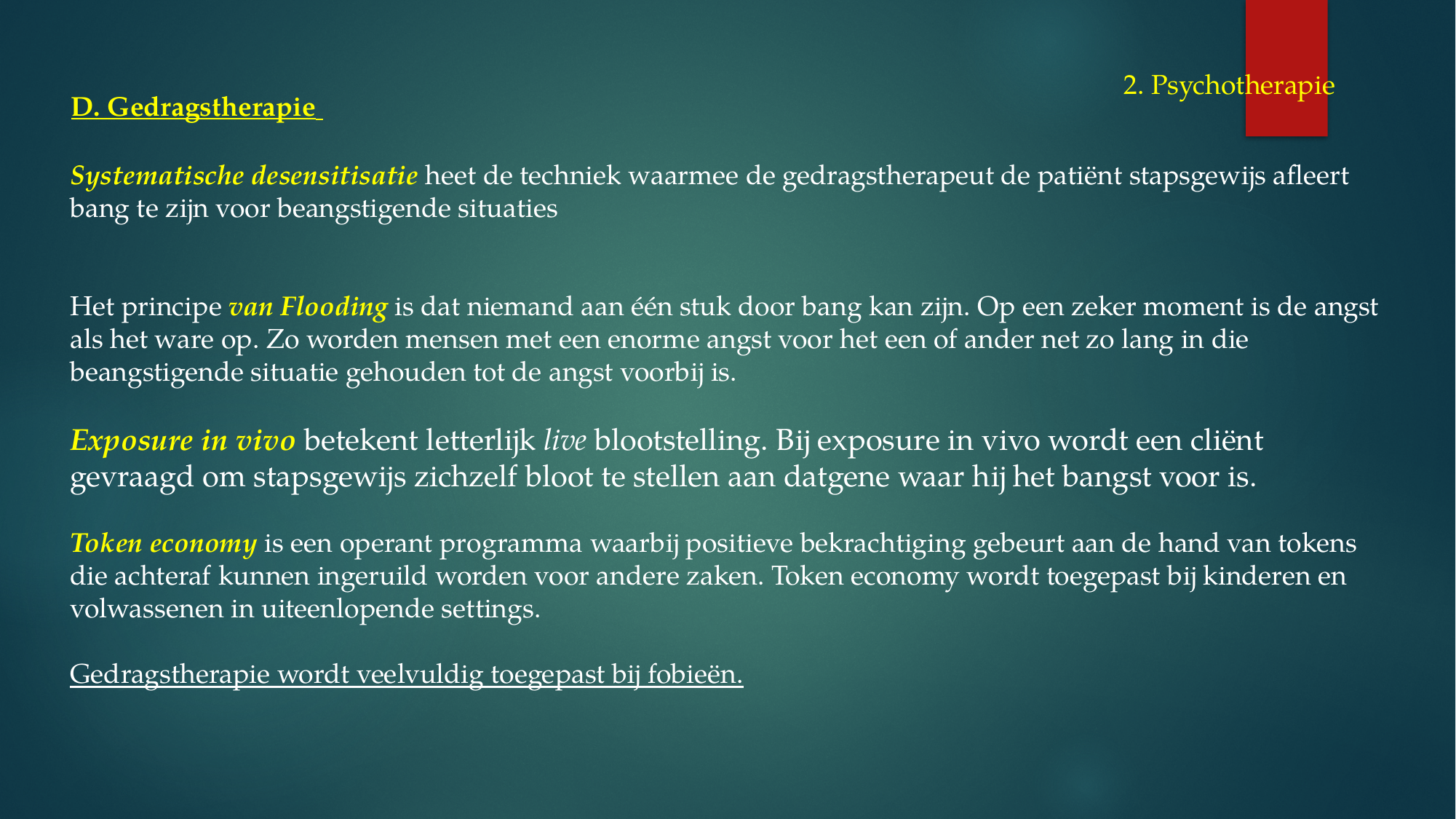

2. Psychotherapie
D. Gedragstherapie
Systematische desensitisatie heet de techniek waarmee de gedragstherapeut de patiënt stapsgewijs afleert bang te zijn voor beangstigende situaties

Het principe van Flooding is dat niemand aan één stuk door bang kan zijn. Op een zeker moment is de angst als het ware op. Zo worden mensen met een enorme angst voor het een of ander net zo lang in die beangstigende situatie gehouden tot de angst voorbij is.

Exposure in vivo betekent letterlijk live blootstelling. Bij exposure in vivo wordt een cliënt gevraagd om stapsgewijs zichzelf bloot te stellen aan datgene waar hij het bangst voor is.

Token economy is een operant programma waarbij positieve bekrachtiging gebeurt aan de hand van tokens die achteraf kunnen ingeruild worden voor andere zaken. Token economy wordt toegepast bij kinderen en volwassenen in uiteenlopende settings.

Gedragstherapie wordt veelvuldig toegepast bij fobieën.